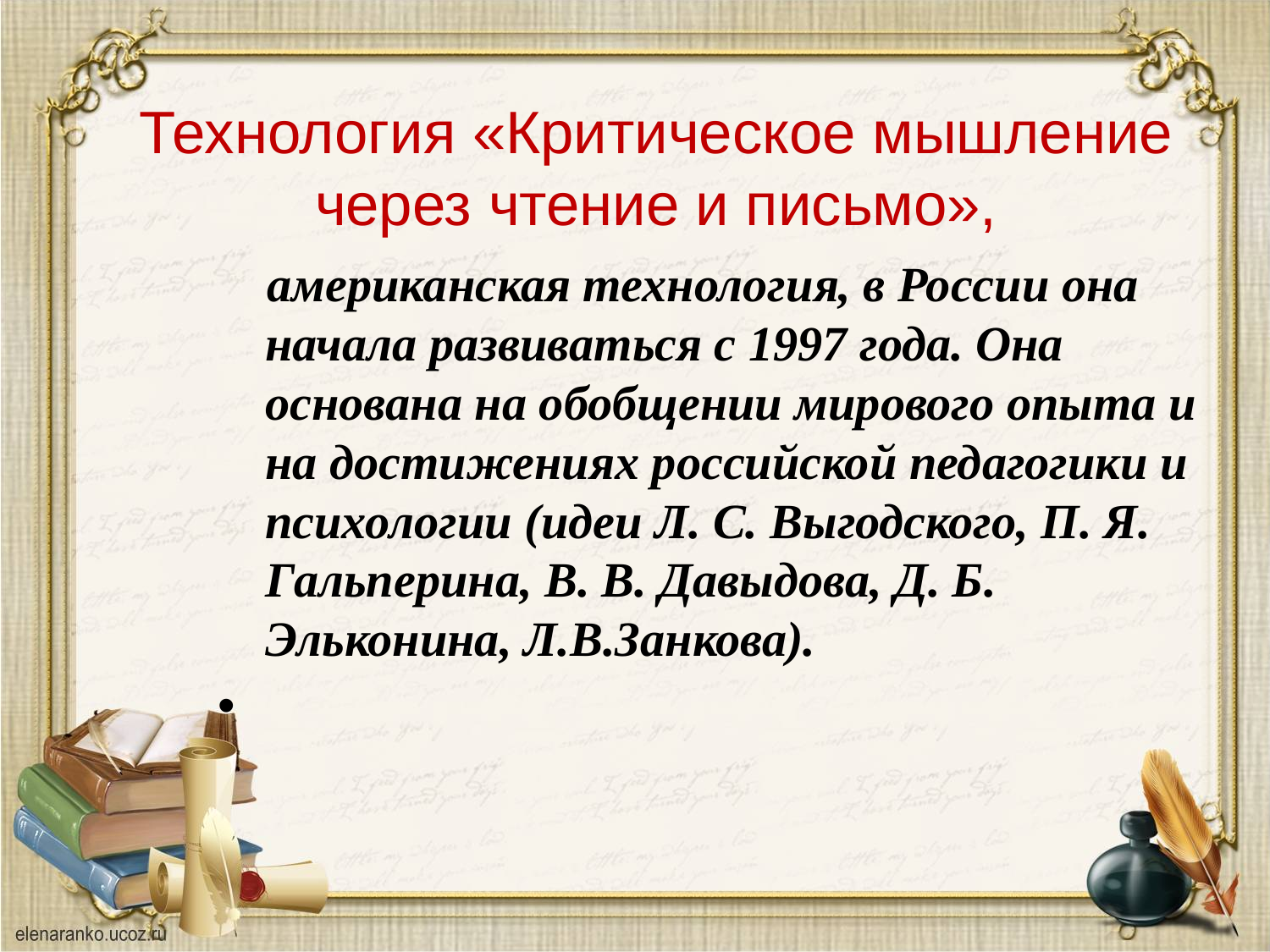

# Технология «Критическое мышление через чтение и письмо»,
    американская технология, в России она начала развиваться с 1997 года. Она основана на обобщении мирового опыта и на достижениях российской педагогики и психологии (идеи Л. С. Выгодского, П. Я. Гальперина, В. В. Давыдова, Д. Б. Эльконина, Л.В.Занкова).